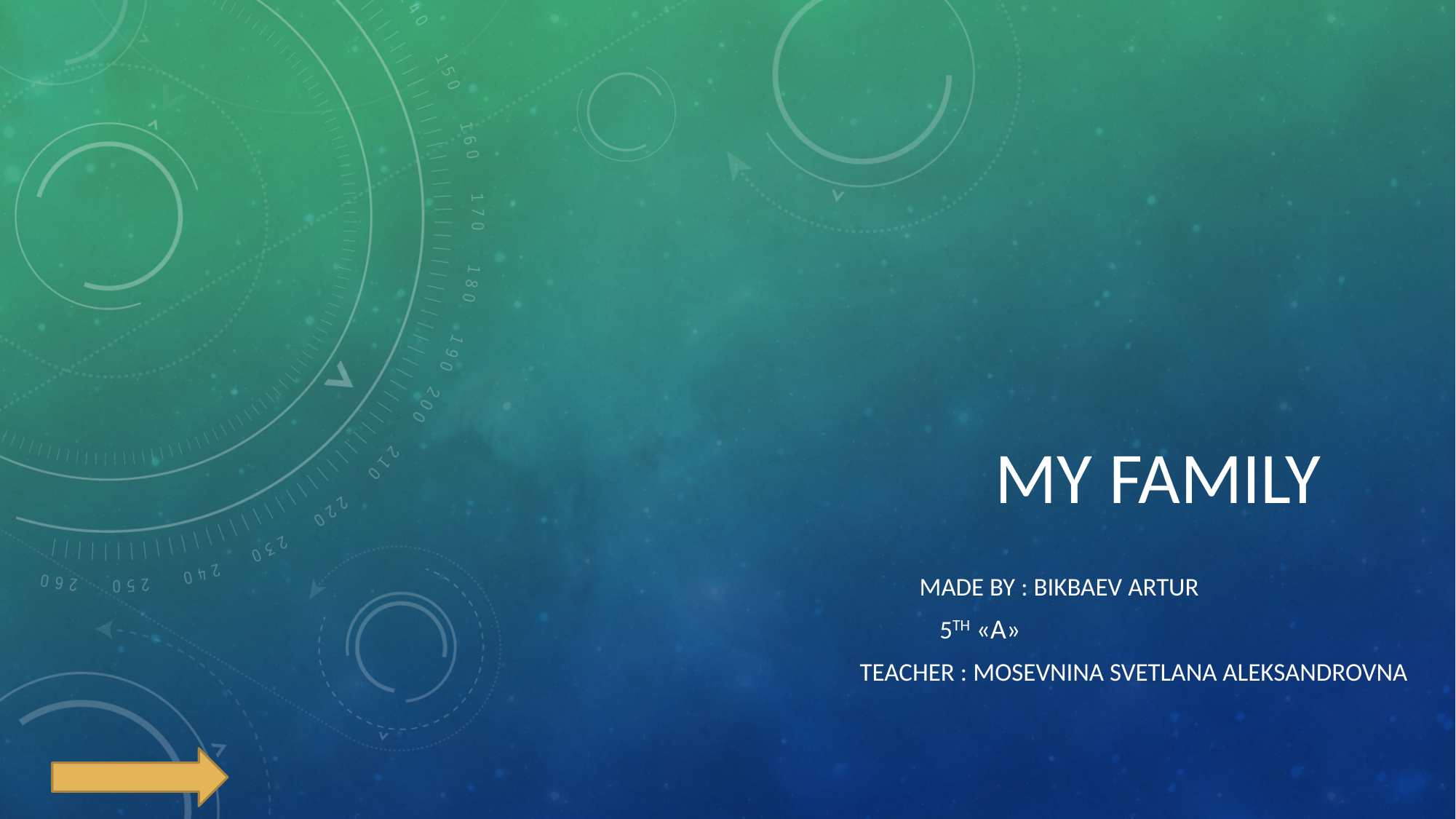

# My family

                                              Made by : Bikbaev Artur
              5TH «a»
     TEACHER : MOSEVNINA SVETLANA ALEKSANDROVNA